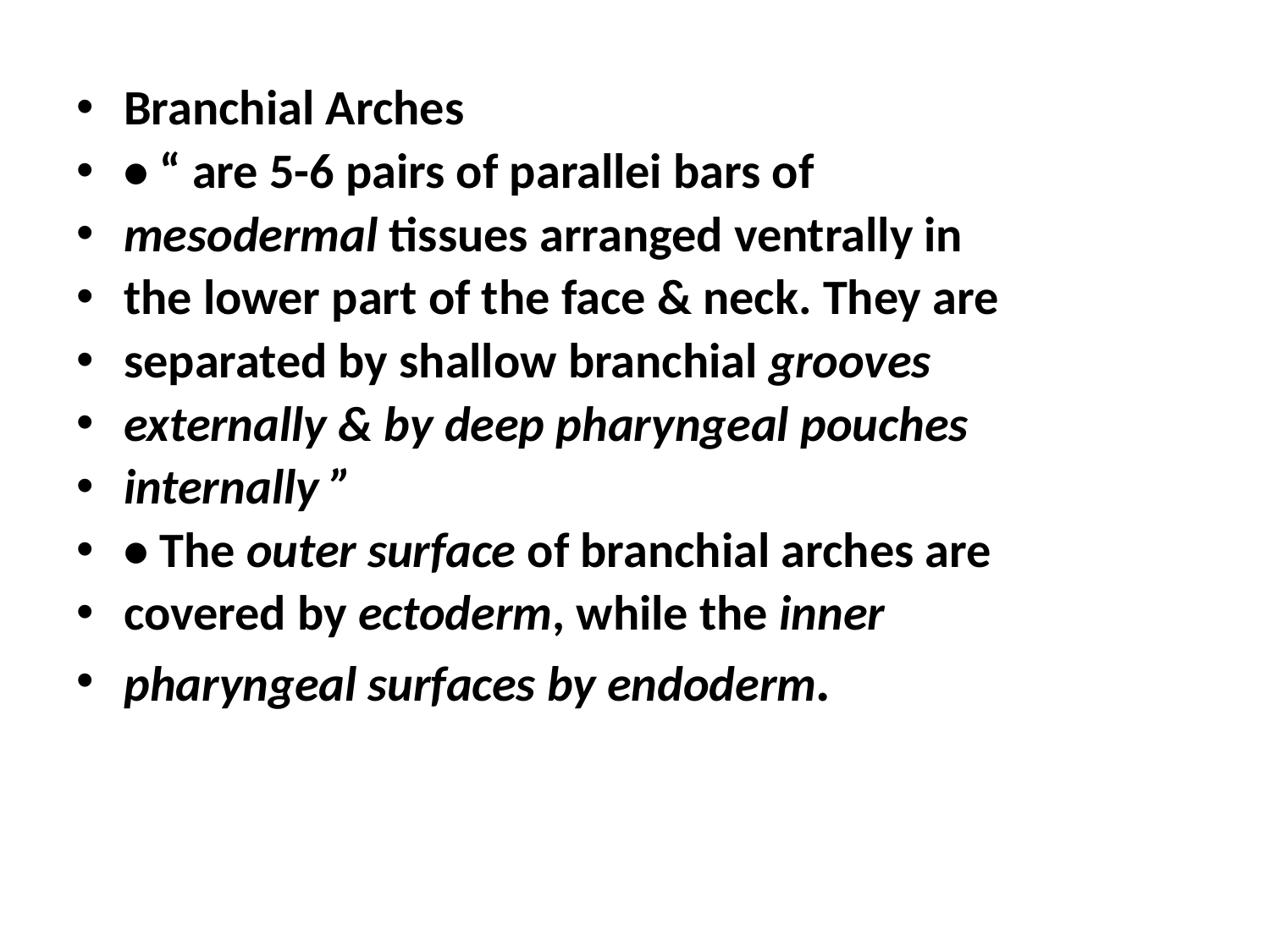

Branchial Arches
• “ are 5-6 pairs of parallei bars of
mesodermal tissues arranged ventrally in
the lower part of the face & neck. They are
separated by shallow branchial grooves
externally & by deep pharyngeal pouches
internally ”
• The outer surface of branchial arches are
covered by ectoderm, while the inner
pharyngeal surfaces by endoderm.